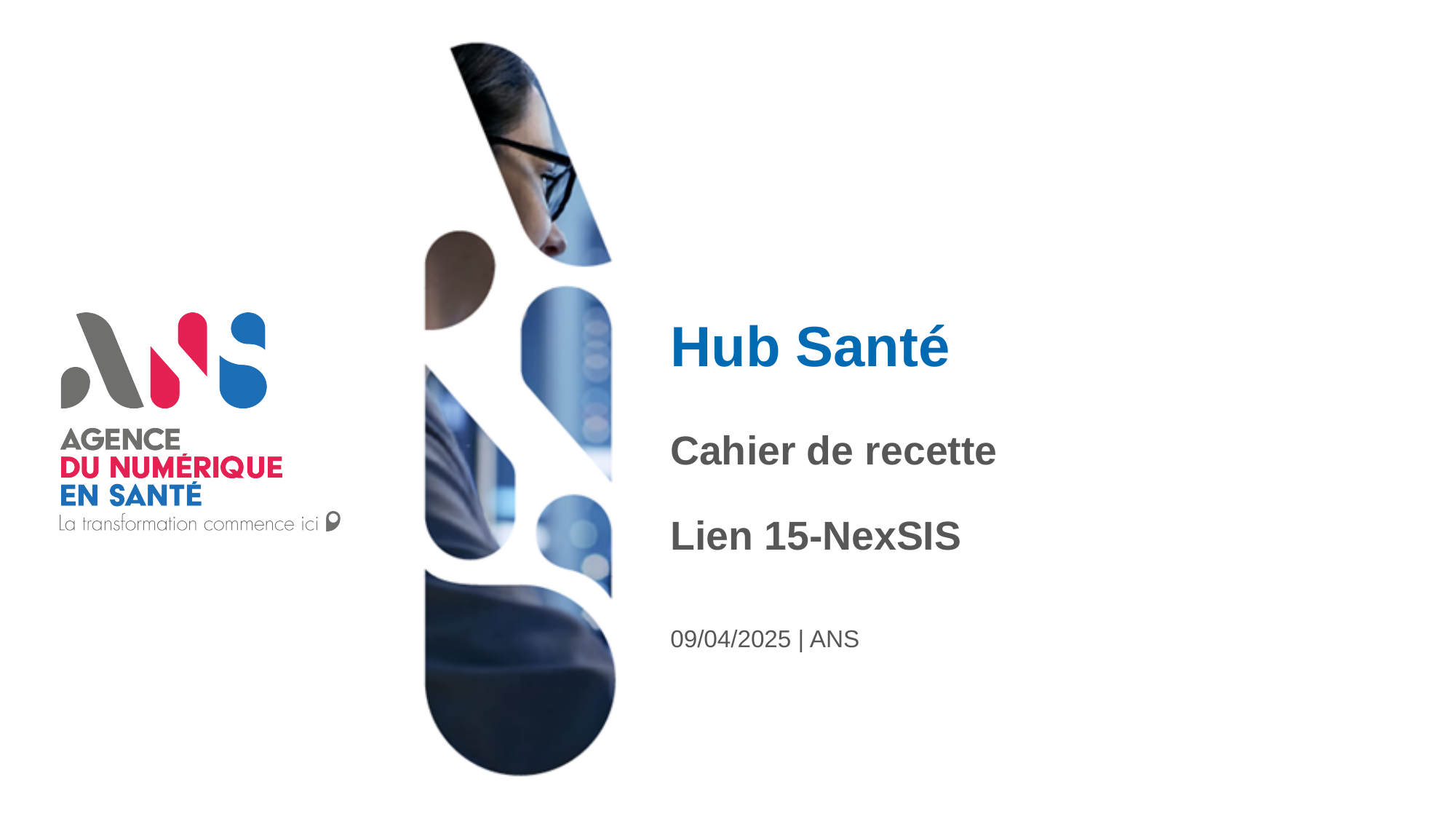

# Hub Santé
Cahier de recette
Lien 15-NexSIS
09/04/2025 | ANS